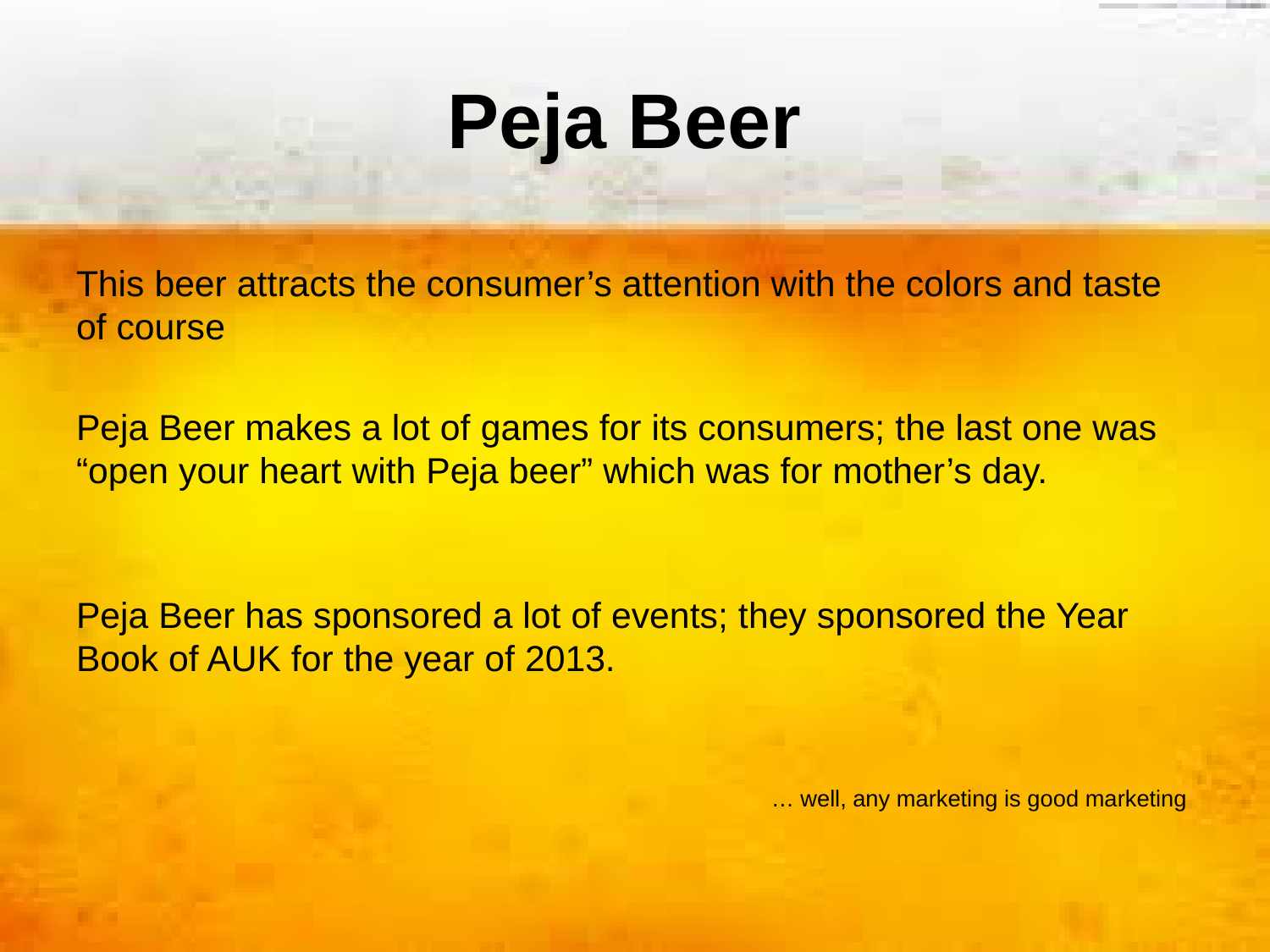

# Peja Beer
This beer attracts the consumer’s attention with the colors and taste of course

Peja Beer makes a lot of games for its consumers; the last one was “open your heart with Peja beer” which was for mother’s day.

Peja Beer has sponsored a lot of events; they sponsored the Year Book of AUK for the year of 2013.

… well, any marketing is good marketing